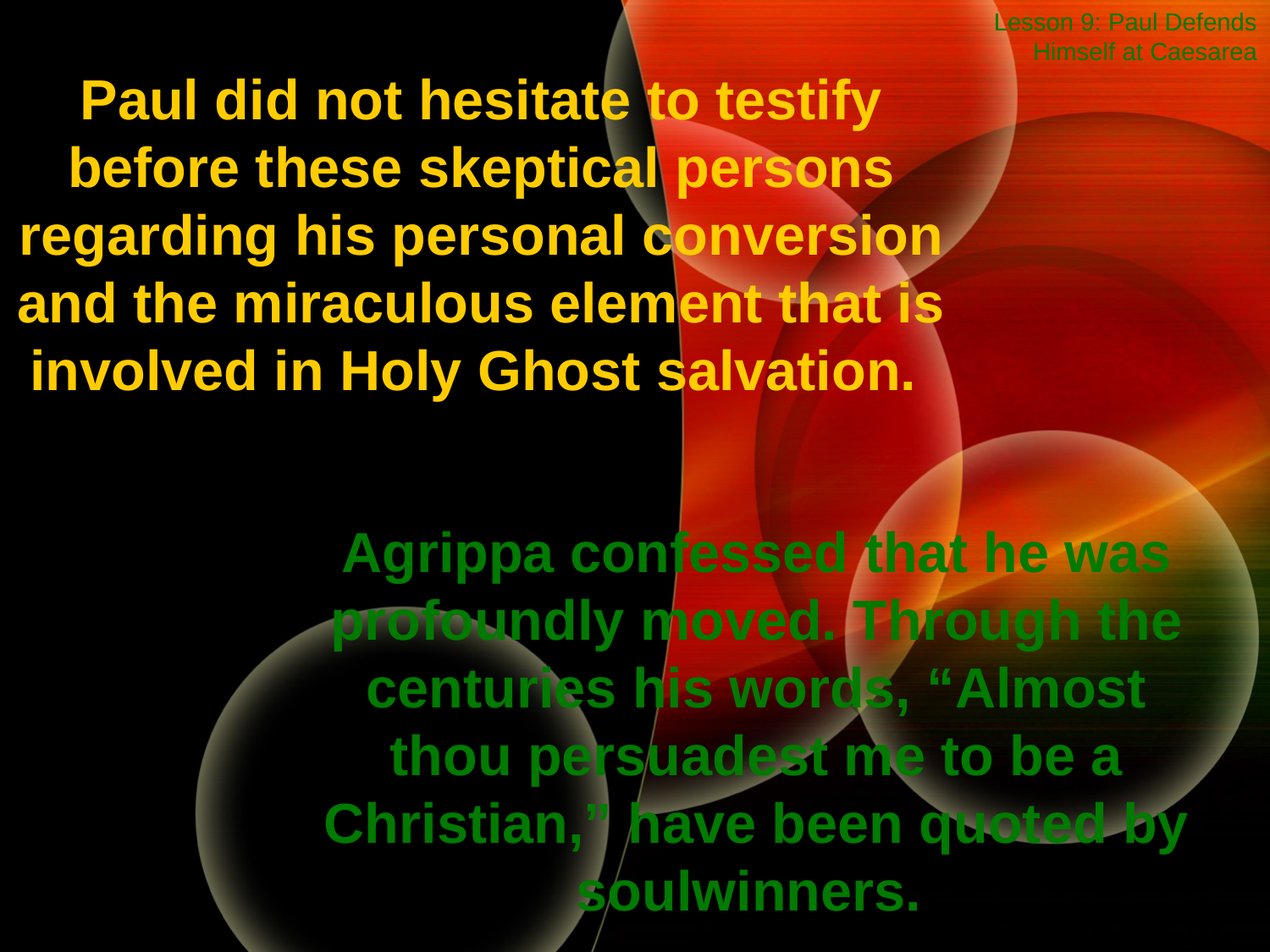

Lesson 9: Paul Defends Himself at Caesarea
Paul did not hesitate to testify before these skeptical persons regarding his personal conversion and the miraculous element that is involved in Holy Ghost salvation.
Agrippa confessed that he was profoundly moved. Through the centuries his words, “Almost
thou persuadest me to be a Christian,” have been quoted by soulwinners.